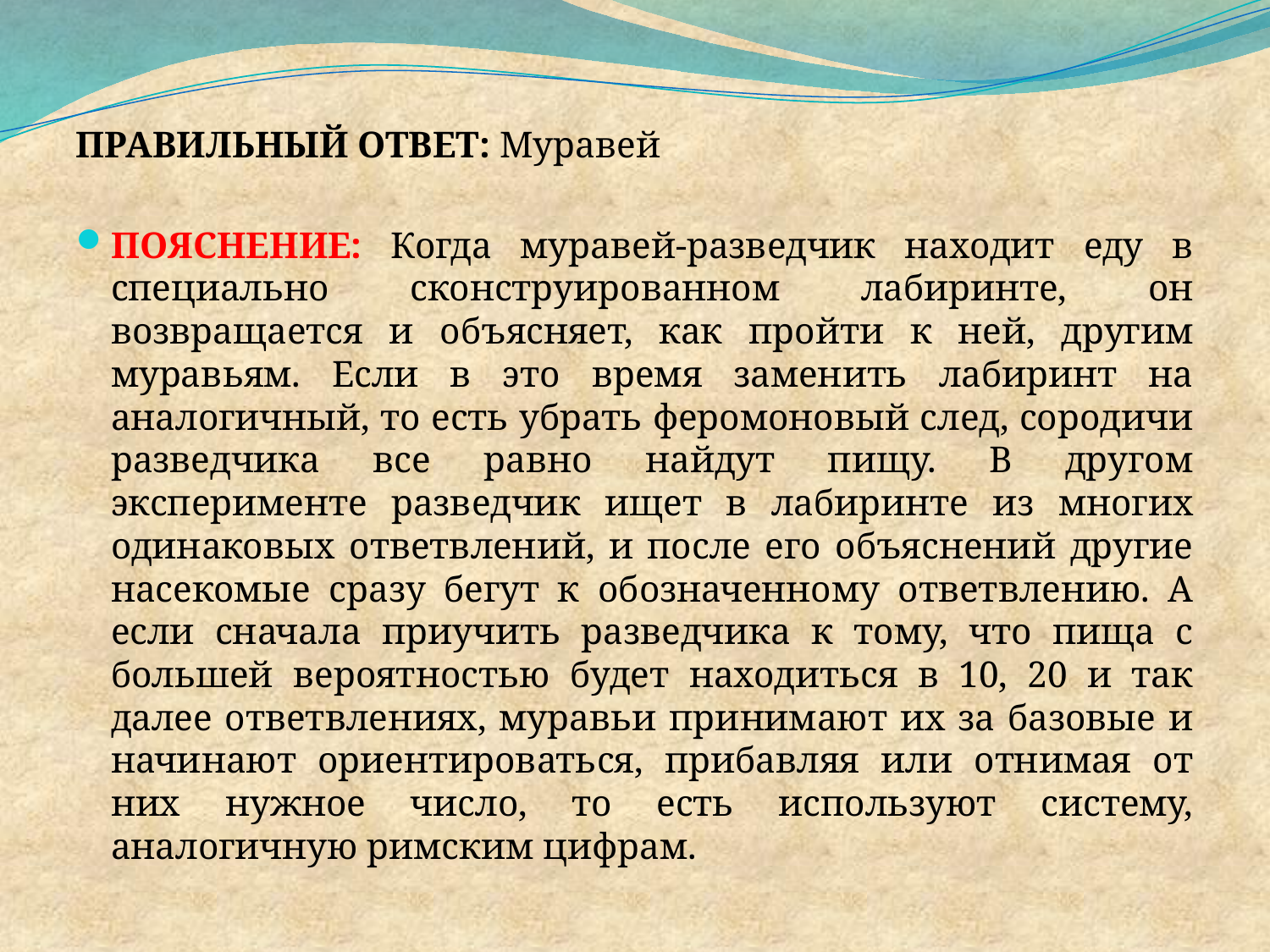

ПРАВИЛЬНЫЙ ОТВЕТ: Муравей

ПОЯСНЕНИЕ: Когда муравей-разведчик находит еду в специально сконструированном лабиринте, он возвращается и объясняет, как пройти к ней, другим муравьям. Если в это время заменить лабиринт на аналогичный, то есть убрать феромоновый след, сородичи разведчика все равно найдут пищу. В другом эксперименте разведчик ищет в лабиринте из многих одинаковых ответвлений, и после его объяснений другие насекомые сразу бегут к обозначенному ответвлению. А если сначала приучить разведчика к тому, что пища с большей вероятностью будет находиться в 10, 20 и так далее ответвлениях, муравьи принимают их за базовые и начинают ориентироваться, прибавляя или отнимая от них нужное число, то есть используют систему, аналогичную римским цифрам.